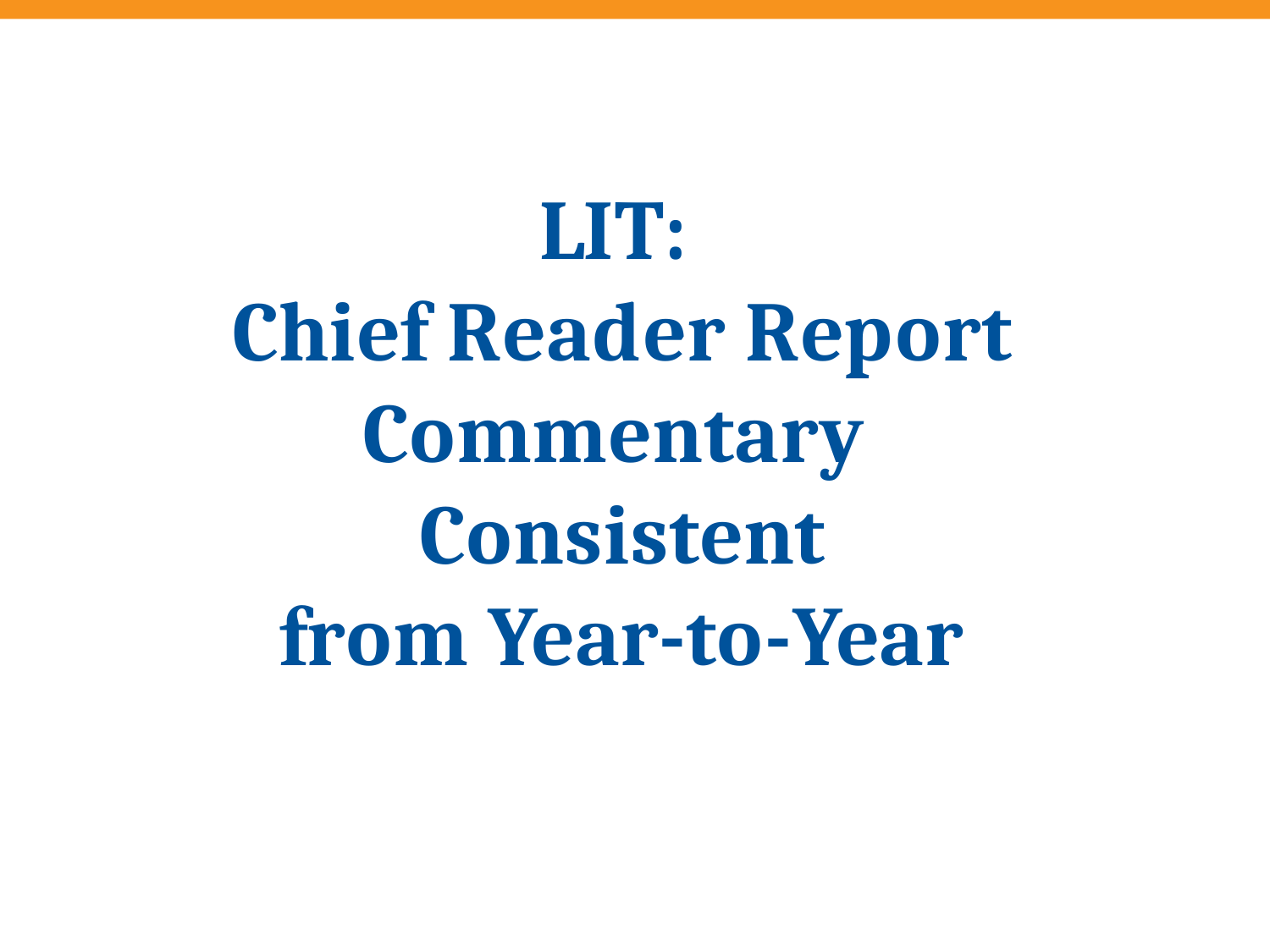

# LIT: Chief Reader Report Commentary Consistent from Year-to-Year